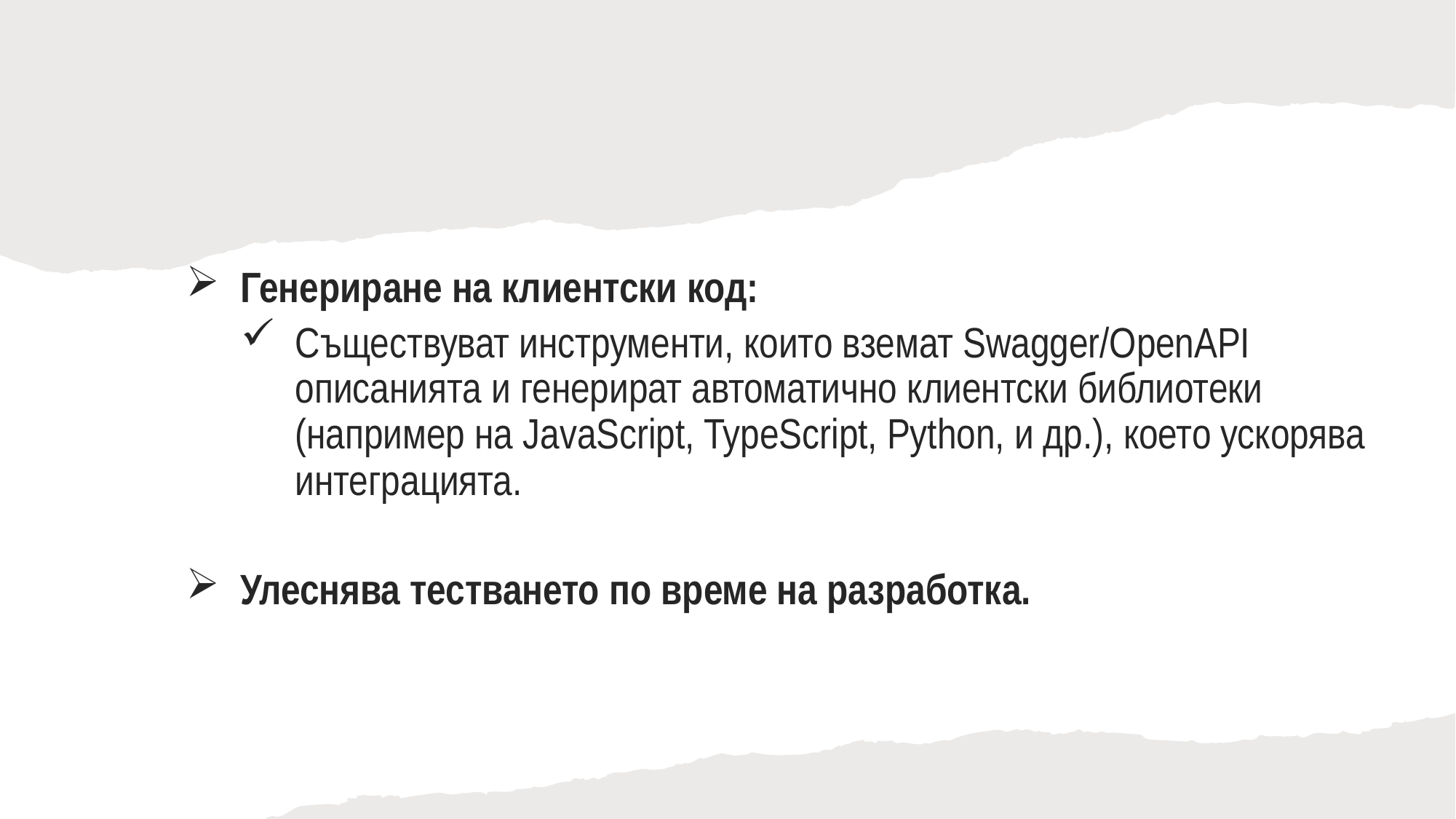

Генериране на клиентски код:
Съществуват инструменти, които вземат Swagger/OpenAPI описанията и генерират автоматично клиентски библиотеки (например на JavaScript, TypeScript, Python, и др.), което ускорява интеграцията.

Улеснява тестването по време на разработка.